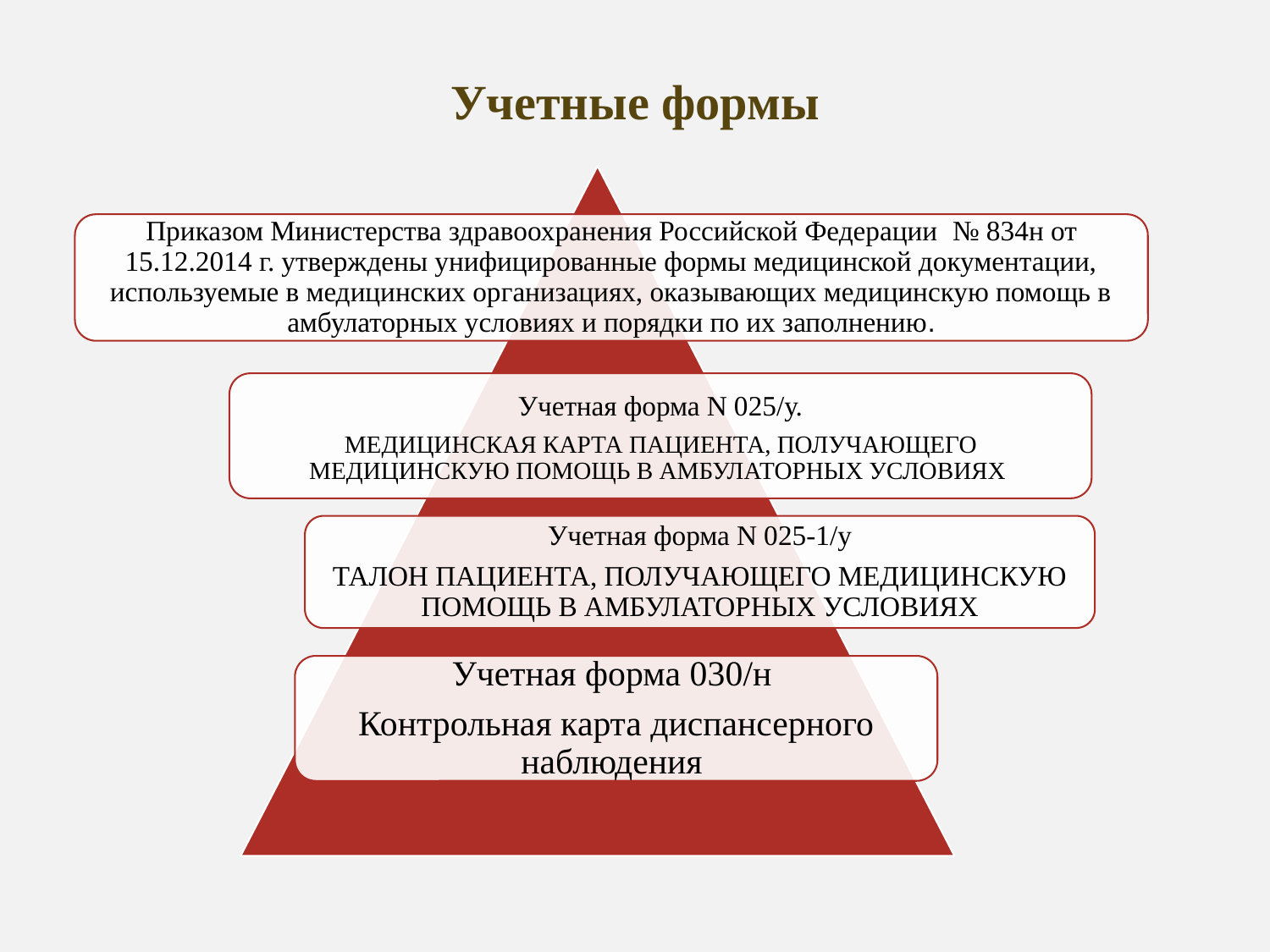

# Учетные формы
Приказом Министерства здравоохранения Российской Федерации  № 834н от 15.12.2014 г. утверждены унифицированные формы медицинской документации, используемые в медицинских организациях, оказывающих медицинскую помощь в амбулаторных условиях и порядки по их заполнению.

Учетная форма N 025/у.
МЕДИЦИНСКАЯ КАРТА ПАЦИЕНТА, ПОЛУЧАЮЩЕГО МЕДИЦИНСКУЮ ПОМОЩЬ В АМБУЛАТОРНЫХ УСЛОВИЯХ

Учетная форма N 025-1/у
ТАЛОН ПАЦИЕНТА, ПОЛУЧАЮЩЕГО МЕДИЦИНСКУЮ ПОМОЩЬ В АМБУЛАТОРНЫХ УСЛОВИЯХ
Учетная форма 030/н
Контрольная карта диспансерного наблюдения